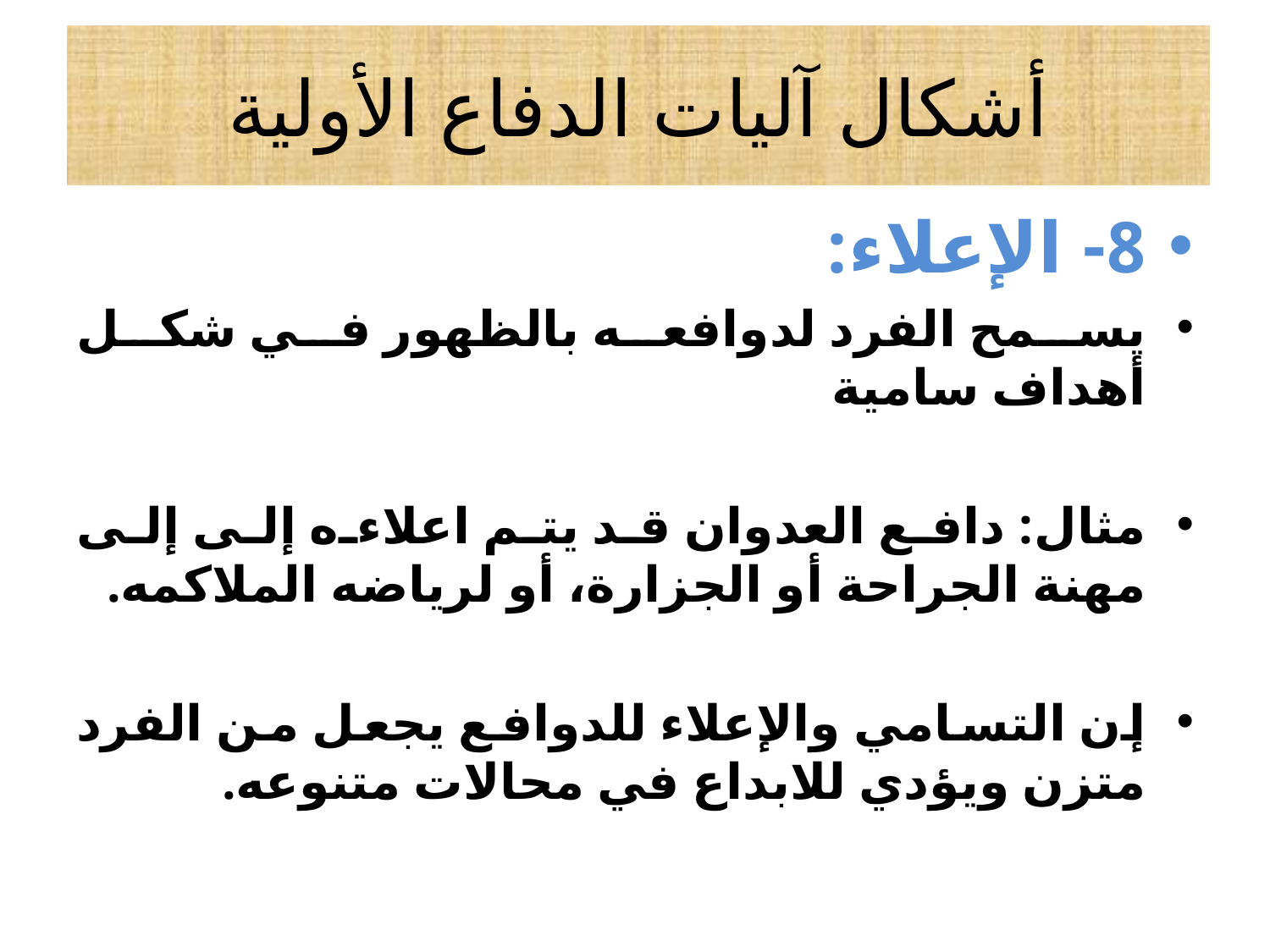

# أشكال آليات الدفاع الأولية
8- الإعلاء:
يسمح الفرد لدوافعه بالظهور في شكل أهداف سامية

مثال: دافع العدوان قد يتم اعلاءه إلى إلى مهنة الجراحة أو الجزارة، أو لرياضه الملاكمه.

إن التسامي والإعلاء للدوافع يجعل من الفرد متزن ويؤدي للابداع في محالات متنوعه.